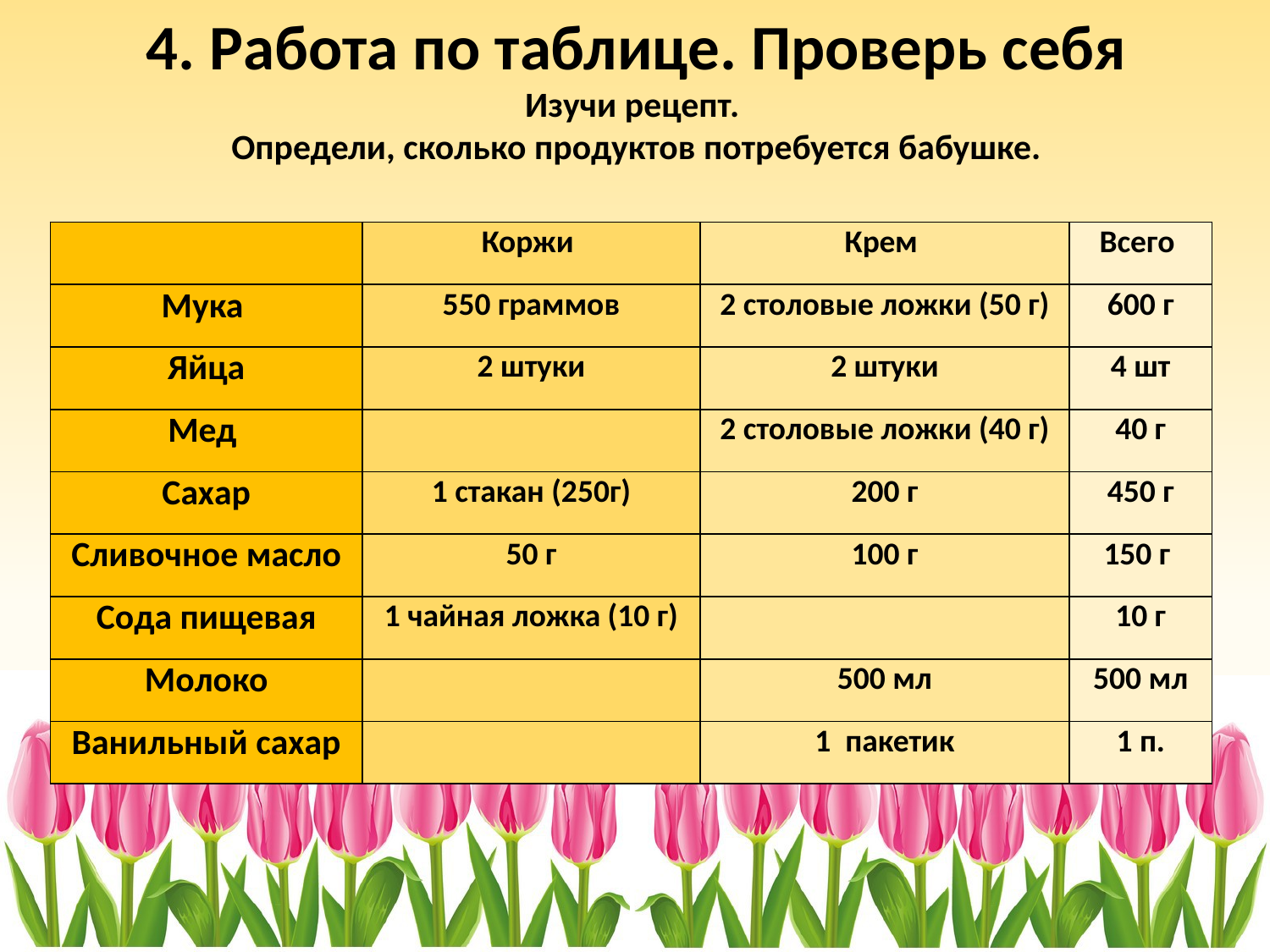

4. Работа по таблице. Проверь себя
Изучи рецепт.
Определи, сколько продуктов потребуется бабушке.
|  | Коржи | Крем | Всего |
| --- | --- | --- | --- |
| Мука | 550 граммов | 2 столовые ложки (50 г) | 600 г |
| Яйца | 2 штуки | 2 штуки | 4 шт |
| Мед |  | 2 столовые ложки (40 г) | 40 г |
| Сахар | 1 стакан (250г) | 200 г | 450 г |
| Сливочное масло | 50 г | 100 г | 150 г |
| Сода пищевая | 1 чайная ложка (10 г) |  | 10 г |
| Молоко |  | 500 мл | 500 мл |
| Ванильный сахар |  | 1 пакетик | 1 п. |